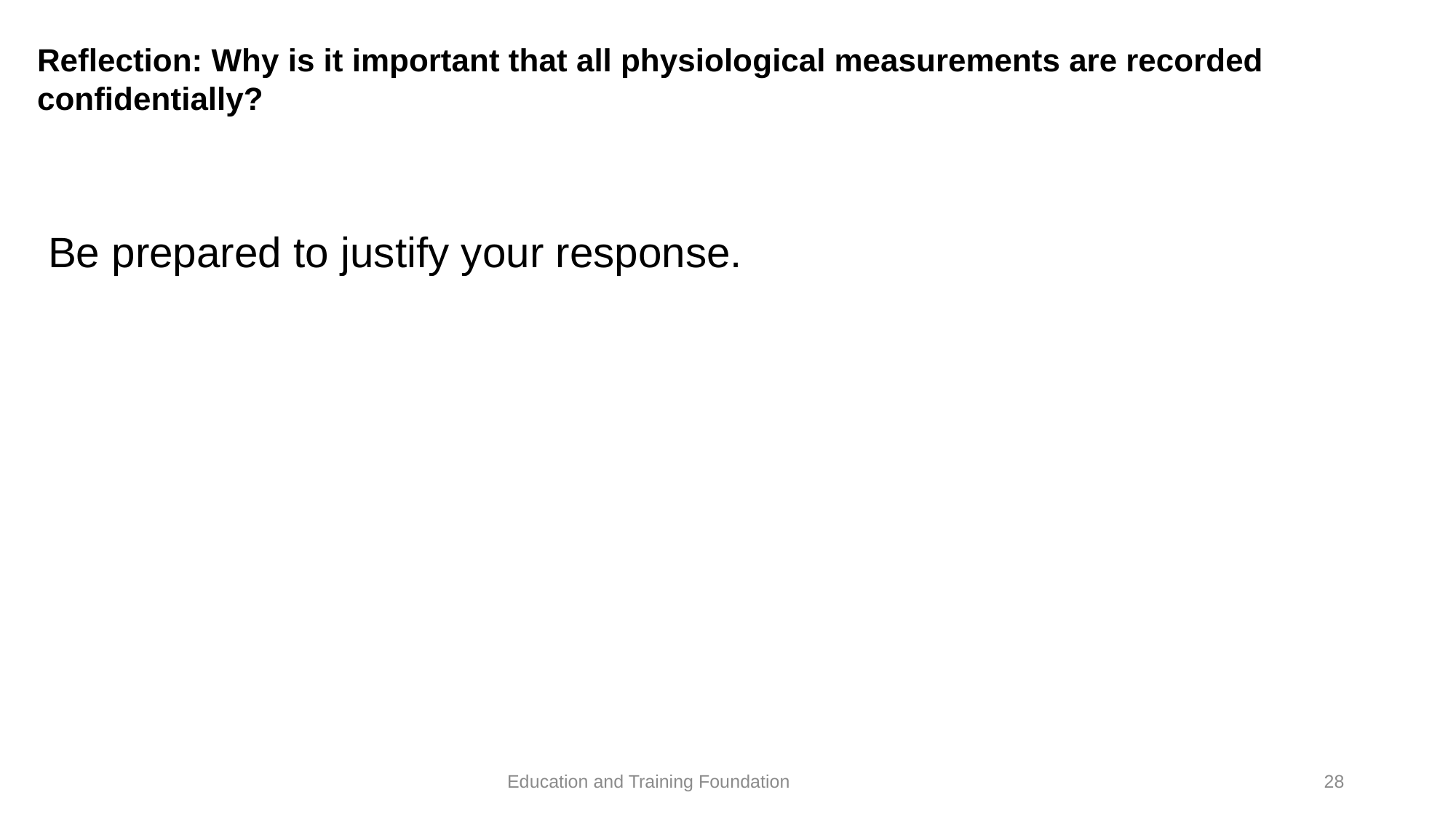

# Reflection: Why is it important that all physiological measurements are recorded confidentially?

Be prepared to justify your response.
28
Education and Training Foundation